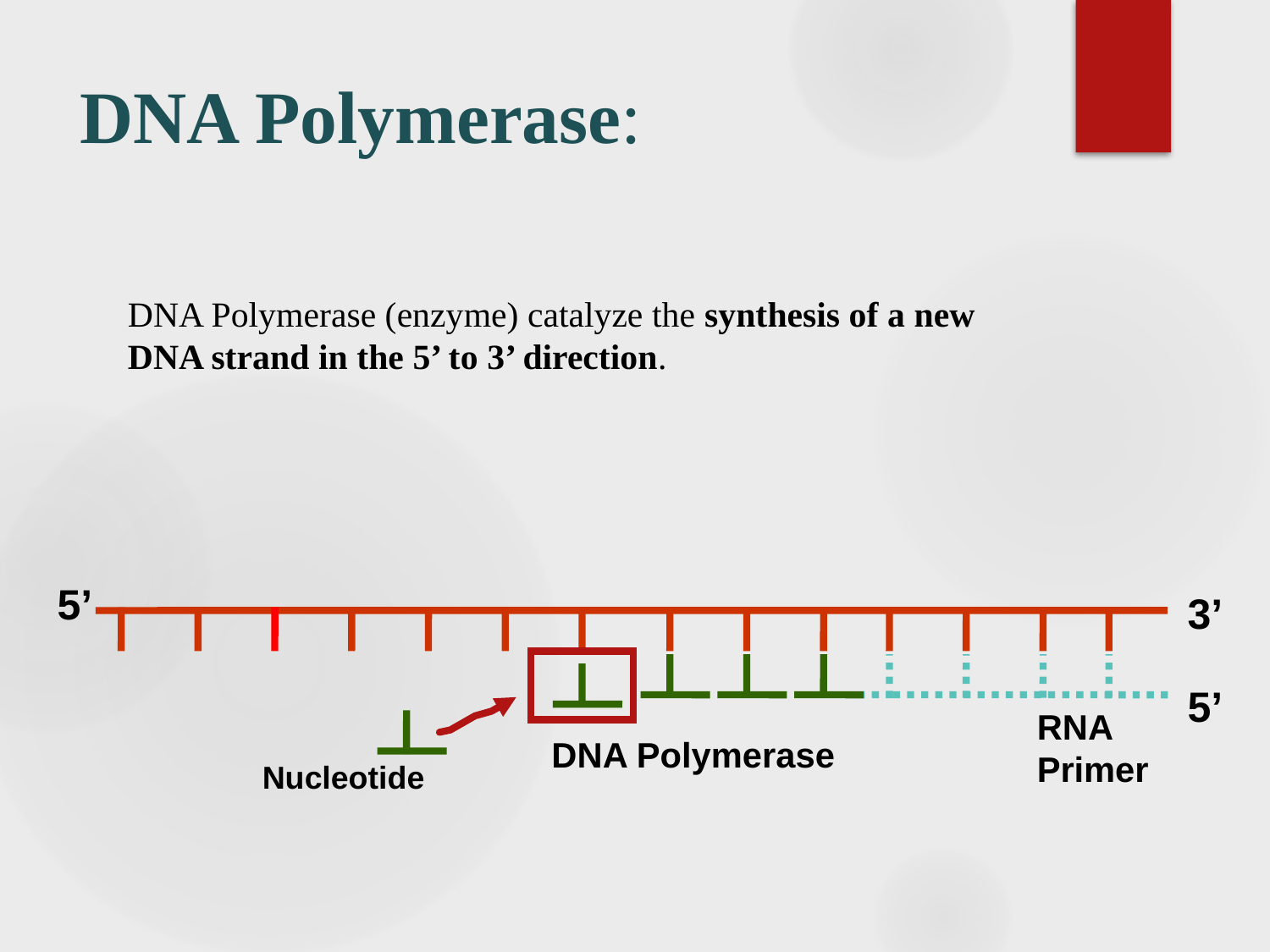

# DNA Polymerase:
DNA Polymerase (enzyme) catalyze the synthesis of a new DNA strand in the 5’ to 3’ direction.

5’
3’

5’

RNA
Primer

DNA Polymerase
Nucleotide